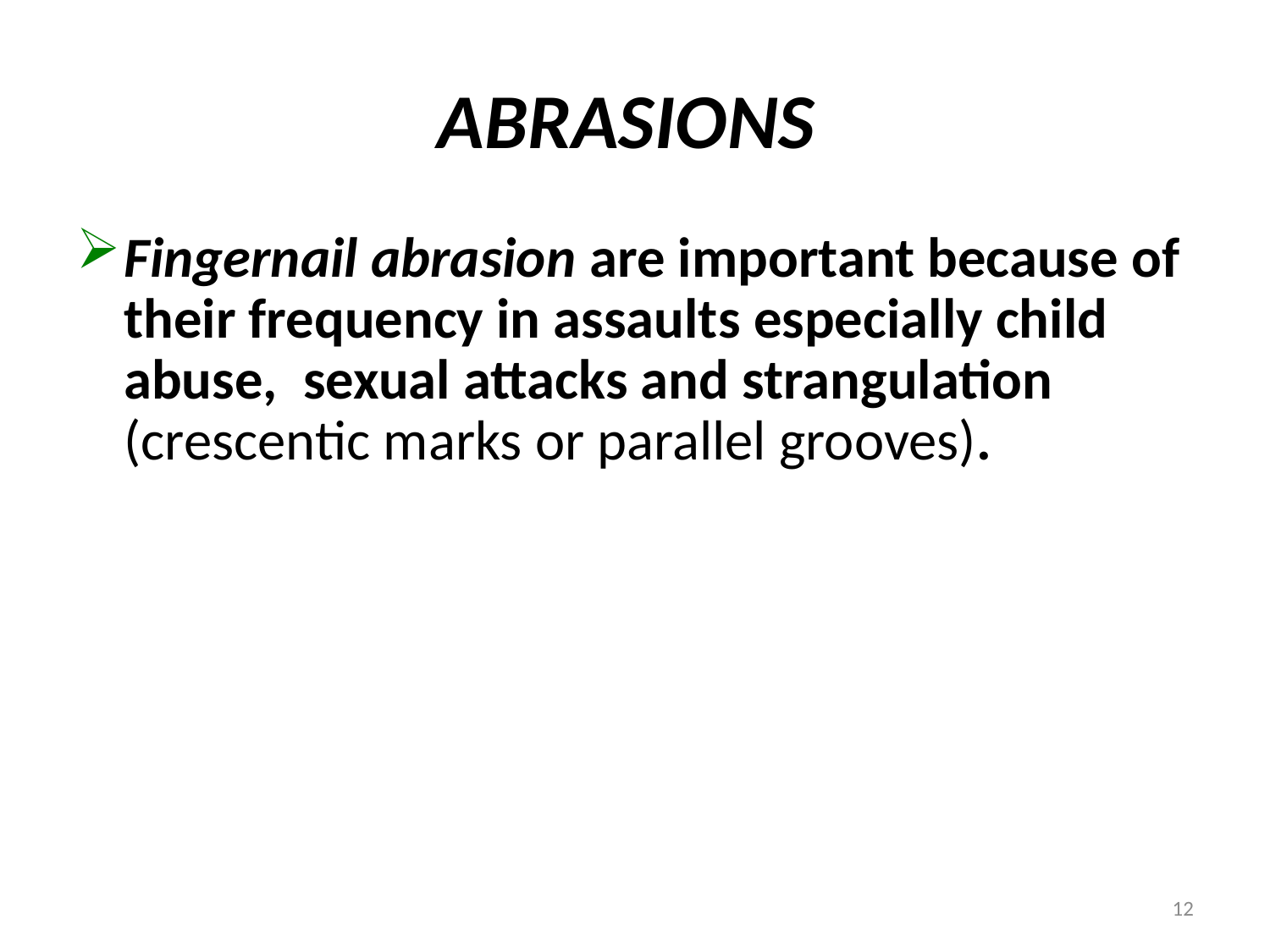

# ABRASIONS
Fingernail abrasion are important because of their frequency in assaults especially child abuse,  sexual attacks and strangulation (crescentic marks or parallel grooves).

12